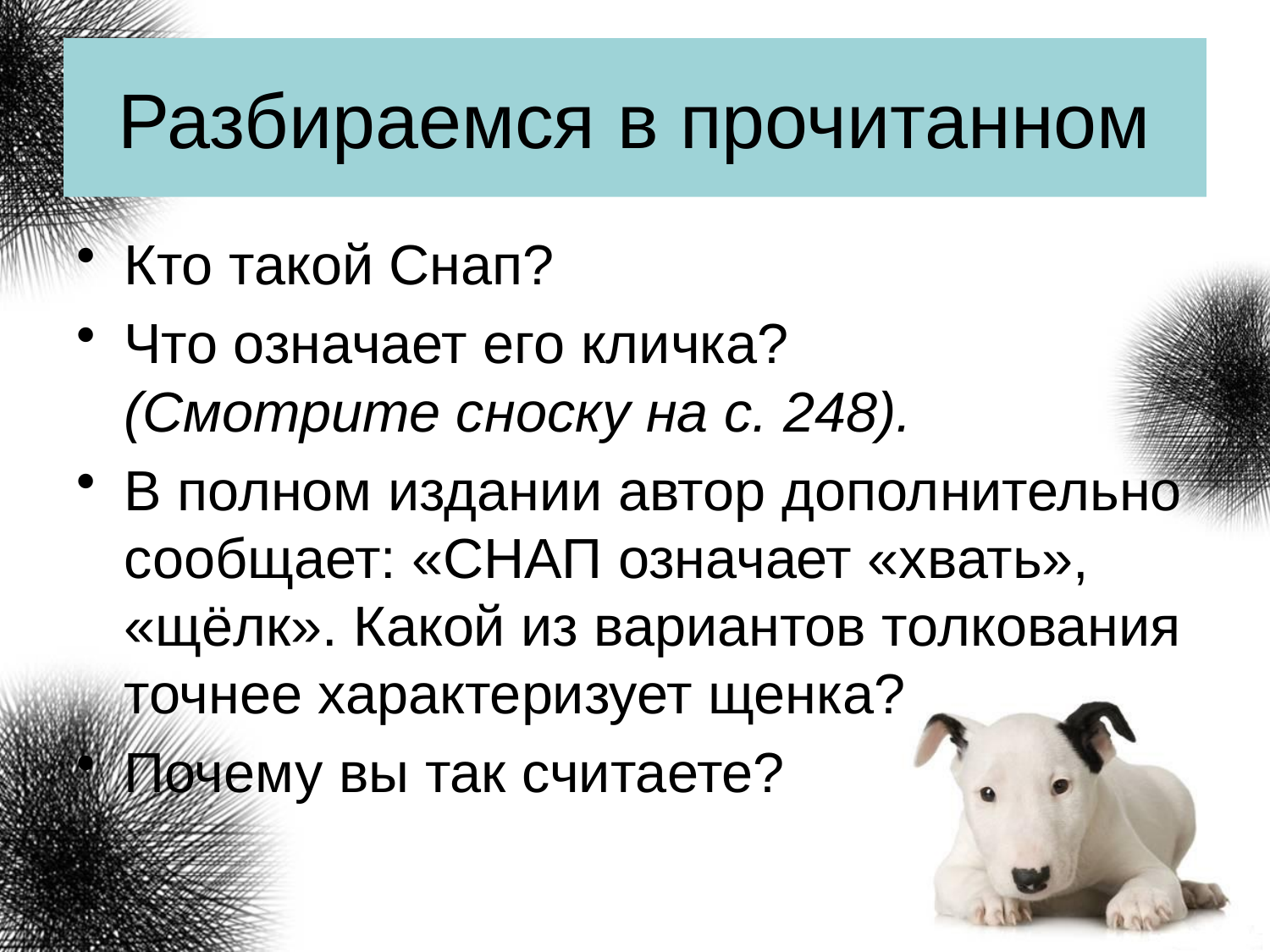

# Разбираемся в прочитанном
Кто такой Снап?
Что означает его кличка?               (Смотрите сноску на с. 248).
В полном издании автор дополнительно сообщает: «СНАП означает «хвать», «щёлк». Какой из вариантов толкования точнее характеризует щенка?
Почему вы так считаете?